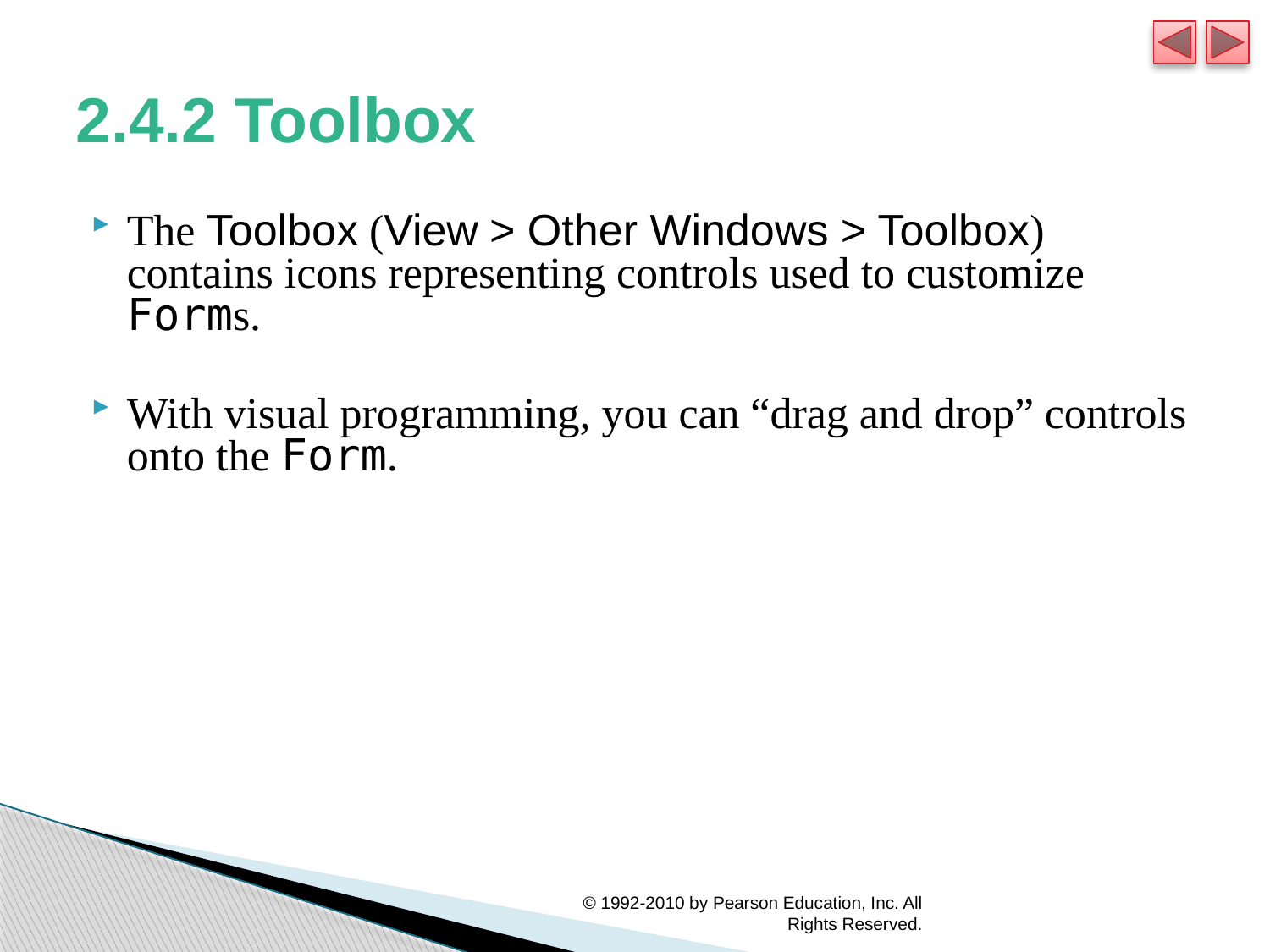

# 2.4.2 Toolbox
The Toolbox (View > Other Windows > Toolbox) contains icons representing controls used to customize Forms.

With visual programming, you can “drag and drop” controls onto the Form.

© 1992-2010 by Pearson Education, Inc. All Rights Reserved.